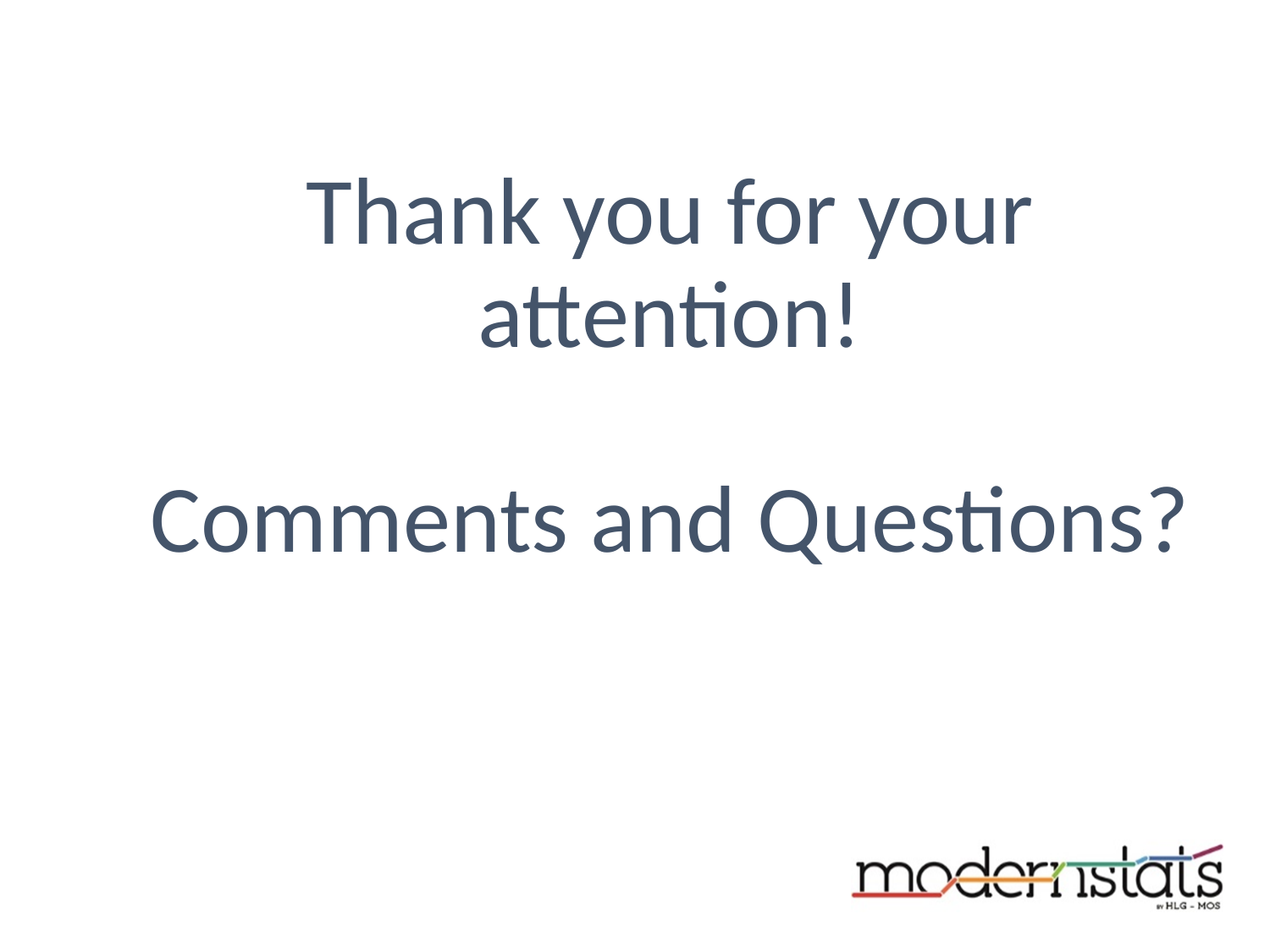

# Thank you for your attention! Comments and Questions?